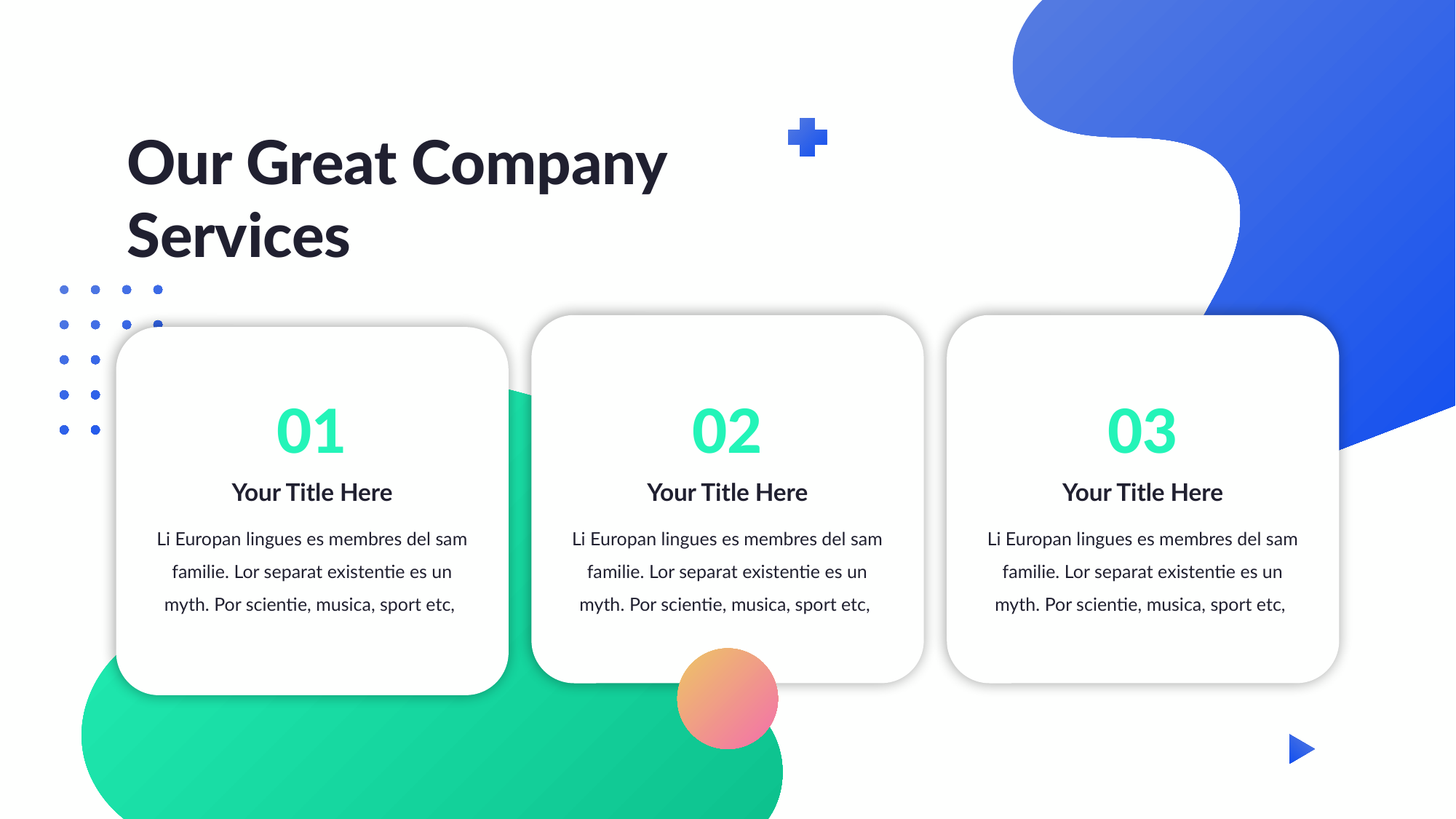

Our Great Company Services

01
02
03
Your Title Here
Your Title Here
Your Title Here
Li Europan lingues es membres del sam familie. Lor separat existentie es un myth. Por scientie, musica, sport etc,
Li Europan lingues es membres del sam familie. Lor separat existentie es un myth. Por scientie, musica, sport etc,
Li Europan lingues es membres del sam familie. Lor separat existentie es un myth. Por scientie, musica, sport etc,